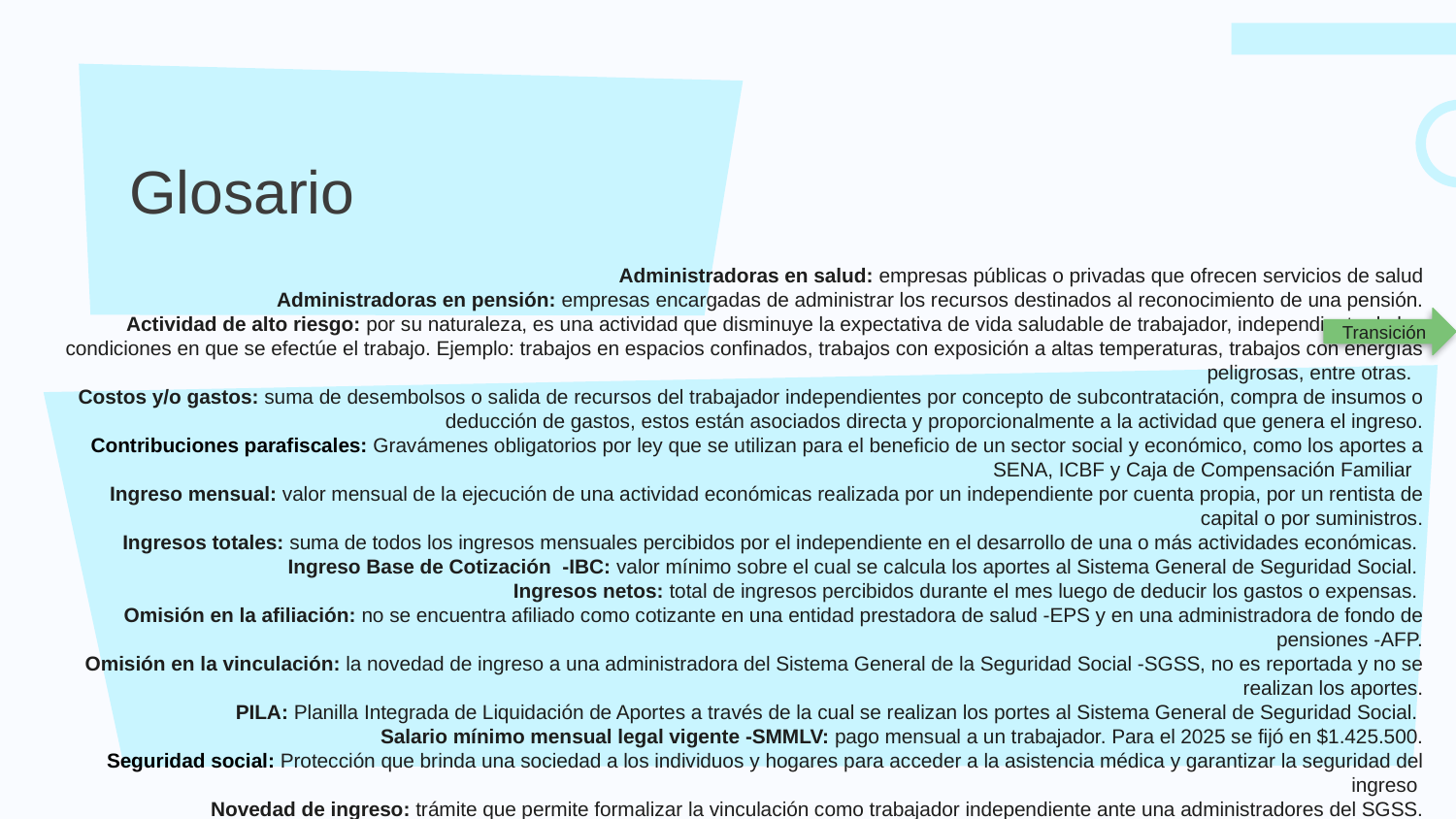

# Glosario
Transición
Administradoras en salud: empresas públicas o privadas que ofrecen servicios de salud
Administradoras en pensión: empresas encargadas de administrar los recursos destinados al reconocimiento de una pensión.
Actividad de alto riesgo: por su naturaleza, es una actividad que disminuye la expectativa de vida saludable de trabajador, independiente de las condiciones en que se efectúe el trabajo. Ejemplo: trabajos en espacios confinados, trabajos con exposición a altas temperaturas, trabajos con energías peligrosas, entre otras.
Costos y/o gastos: suma de desembolsos o salida de recursos del trabajador independientes por concepto de subcontratación, compra de insumos o deducción de gastos, estos están asociados directa y proporcionalmente a la actividad que genera el ingreso.
Contribuciones parafiscales: Gravámenes obligatorios por ley que se utilizan para el beneficio de un sector social y económico, como los aportes a SENA, ICBF y Caja de Compensación Familiar
Ingreso mensual: valor mensual de la ejecución de una actividad económicas realizada por un independiente por cuenta propia, por un rentista de capital o por suministros.
Ingresos totales: suma de todos los ingresos mensuales percibidos por el independiente en el desarrollo de una o más actividades económicas.
Ingreso Base de Cotización  -IBC: valor mínimo sobre el cual se calcula los aportes al Sistema General de Seguridad Social.
Ingresos netos: total de ingresos percibidos durante el mes luego de deducir los gastos o expensas.
Omisión en la afiliación: no se encuentra afiliado como cotizante en una entidad prestadora de salud -EPS y en una administradora de fondo de pensiones -AFP.
Omisión en la vinculación: la novedad de ingreso a una administradora del Sistema General de la Seguridad Social -SGSS, no es reportada y no se realizan los aportes.
PILA: Planilla Integrada de Liquidación de Aportes a través de la cual se realizan los portes al Sistema General de Seguridad Social.
Salario mínimo mensual legal vigente -SMMLV: pago mensual a un trabajador. Para el 2025 se fijó en $1.425.500.
Seguridad social: Protección que brinda una sociedad a los individuos y hogares para acceder a la asistencia médica y garantizar la seguridad del ingreso
Novedad de ingreso: trámite que permite formalizar la vinculación como trabajador independiente ante una administradores del SGSS.
Régimen contributivo: sistema que reúne a los trabajadores que aportan una porción de su salario para tener cobertura en salud para ellos y sus familias.